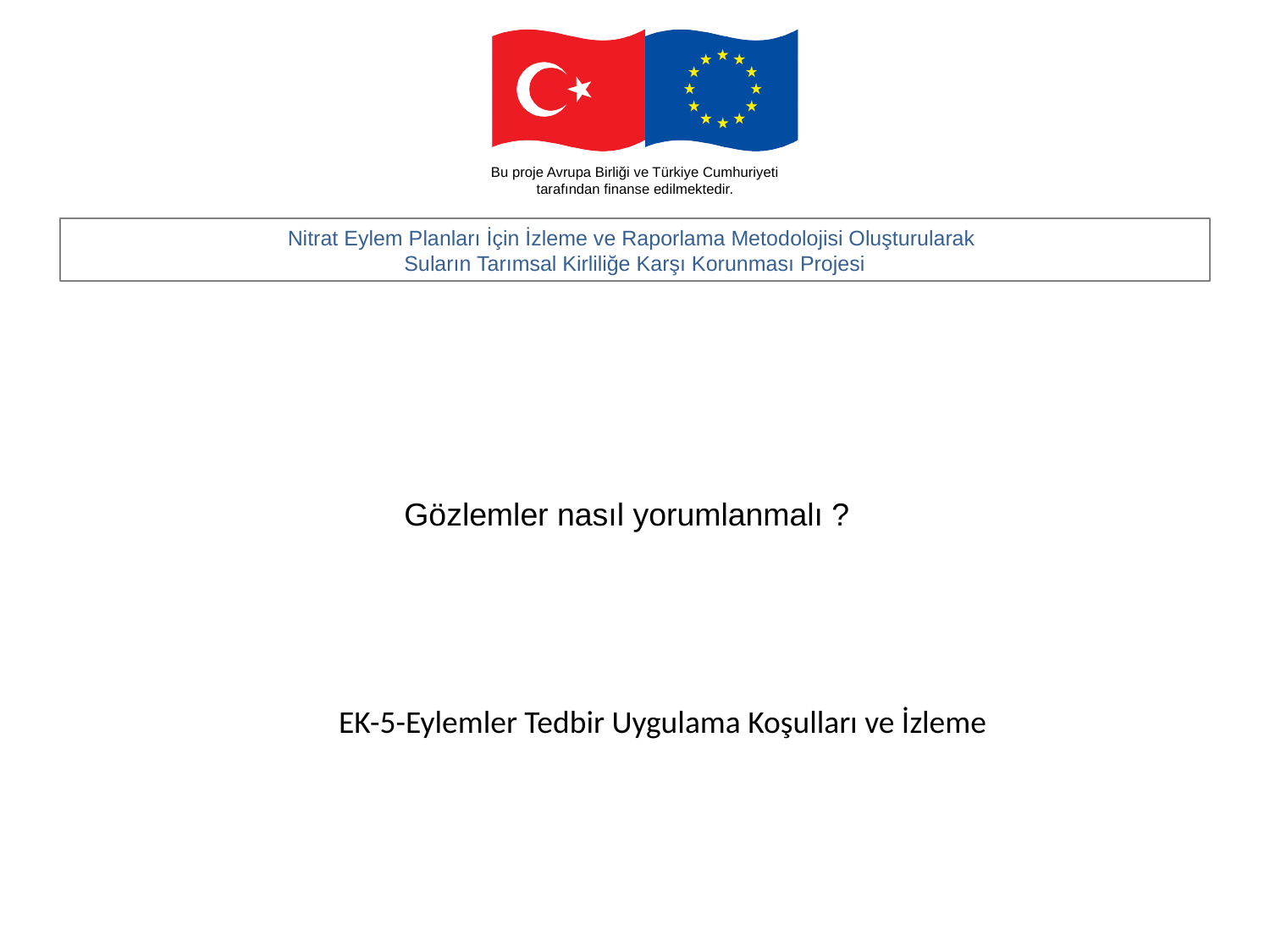

Gözlemler nasıl yorumlanmalı ?
EK-5-Eylemler Tedbir Uygulama Koşulları ve İzleme